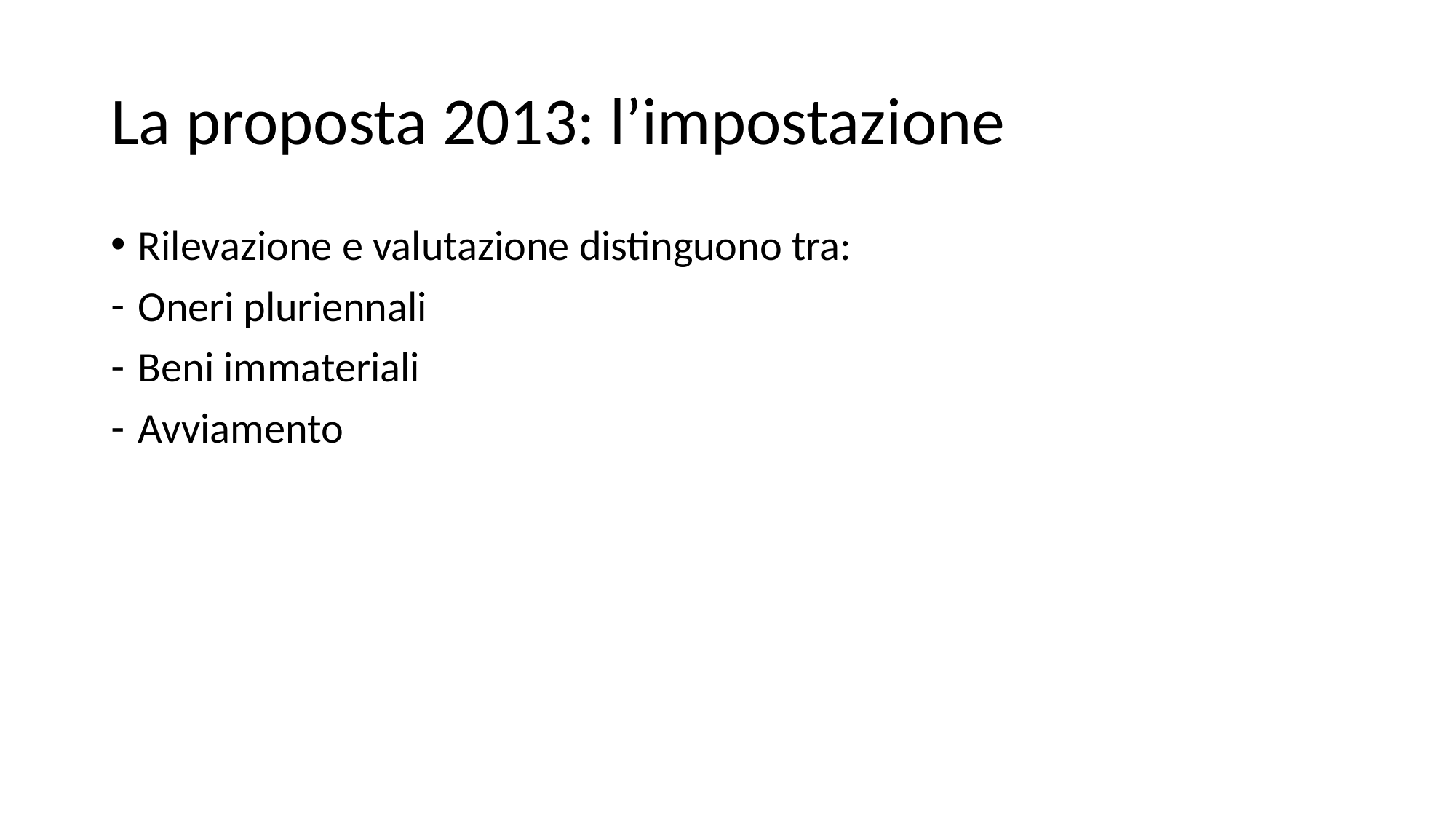

# La proposta 2013: l’impostazione
Rilevazione e valutazione distinguono tra:
Oneri pluriennali
Beni immateriali
Avviamento